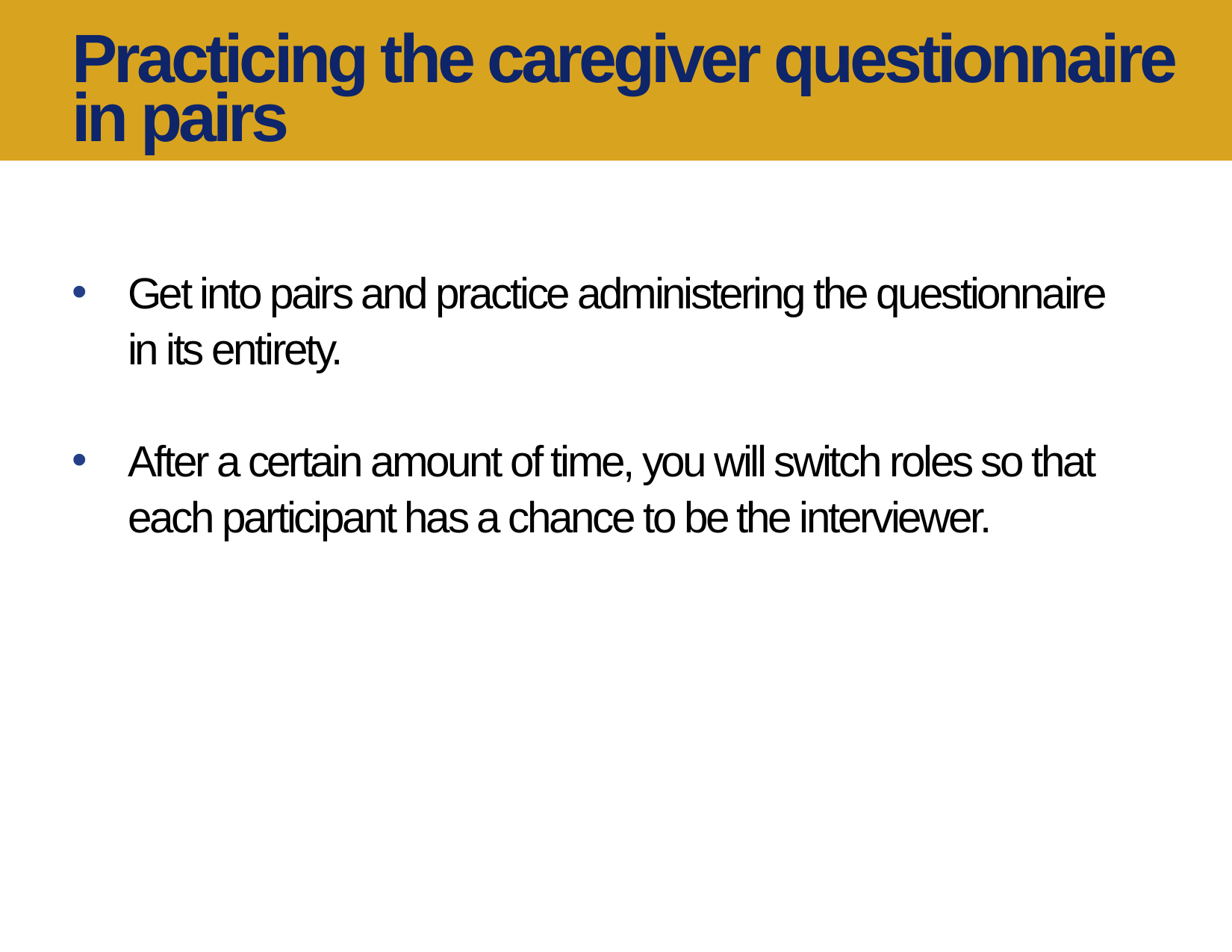

Practicing the caregiver questionnaire in pairs
Get into pairs and practice administering the questionnaire in its entirety.

After a certain amount of time, you will switch roles so that each participant has a chance to be the interviewer.